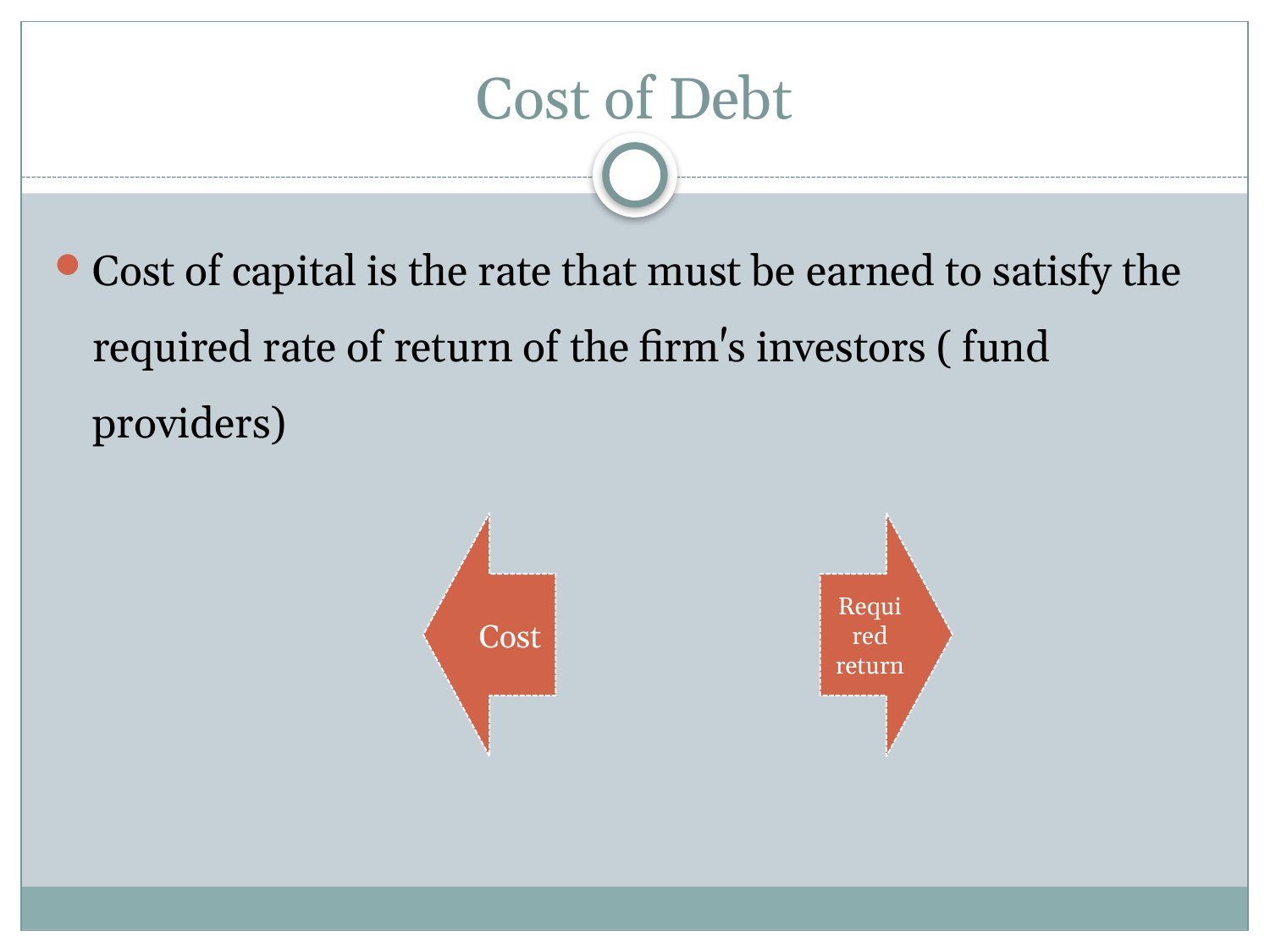

# Cost of Debt
Cost of capital is the rate that must be earned to satisfy the required rate of return of the firm's investors ( fund providers)
Cost
Required return